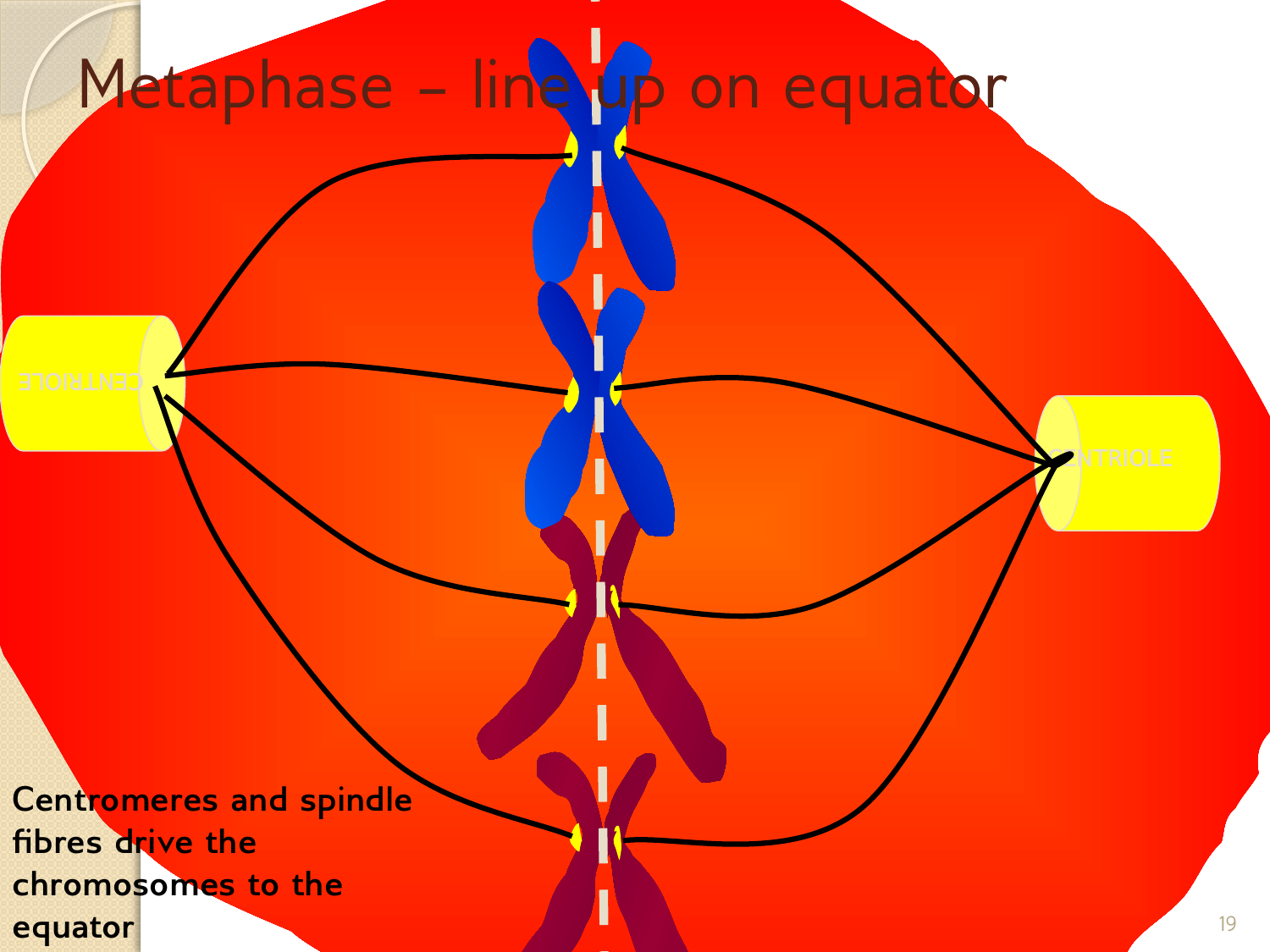

# Metaphase – line up on equator

CENTRIOLE

CENTRIOLE

Centromeres and spindle fibres drive the chromosomes to the equator

19